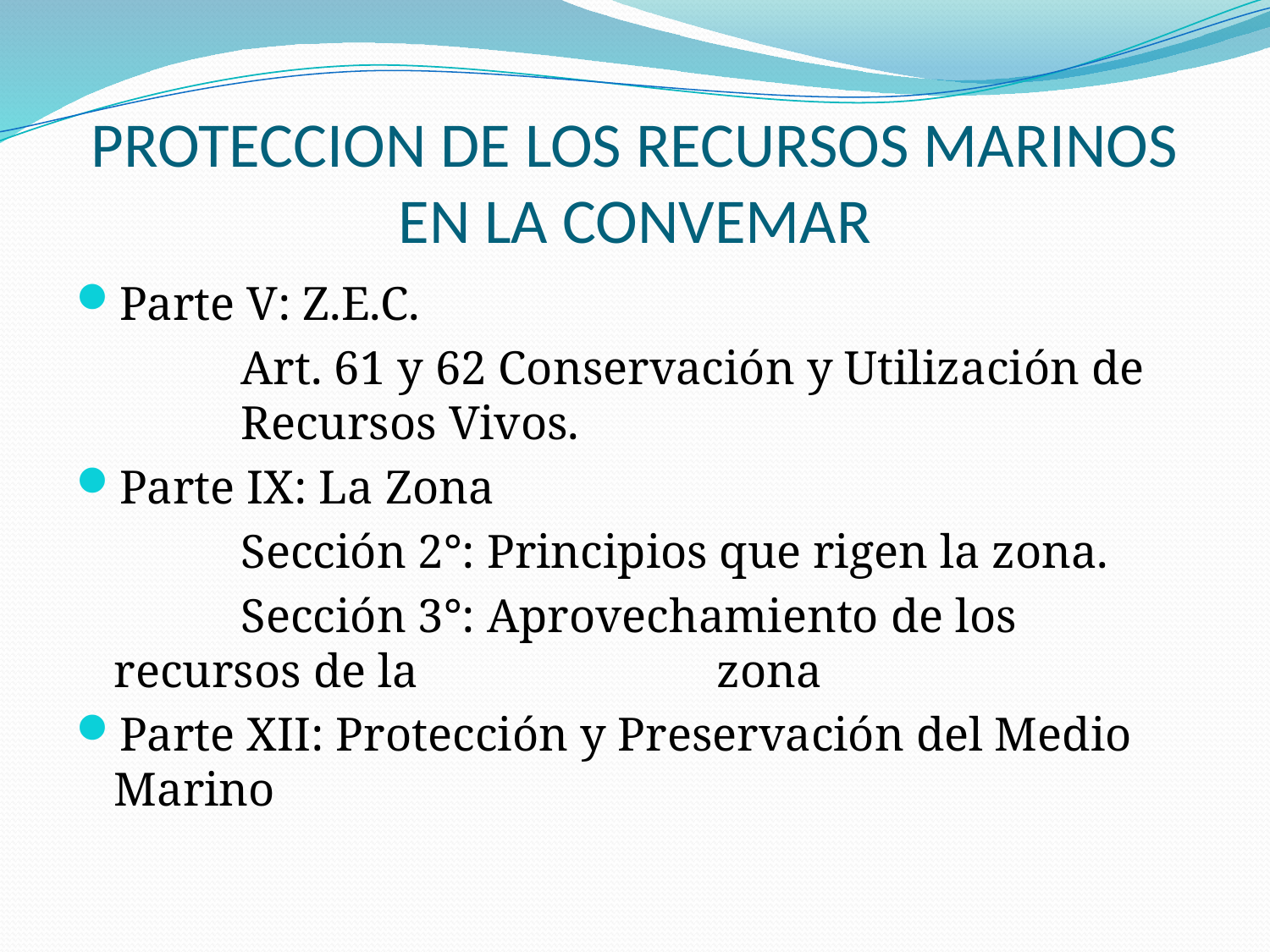

# PROTECCION DE LOS RECURSOS MARINOS EN LA CONVEMAR
Parte V: Z.E.C.
		Art. 61 y 62 Conservación y Utilización de 	Recursos Vivos.
Parte IX: La Zona
		Sección 2°: Principios que rigen la zona.
		Sección 3°: Aprovechamiento de los recursos de la 		        zona
Parte XII: Protección y Preservación del Medio Marino